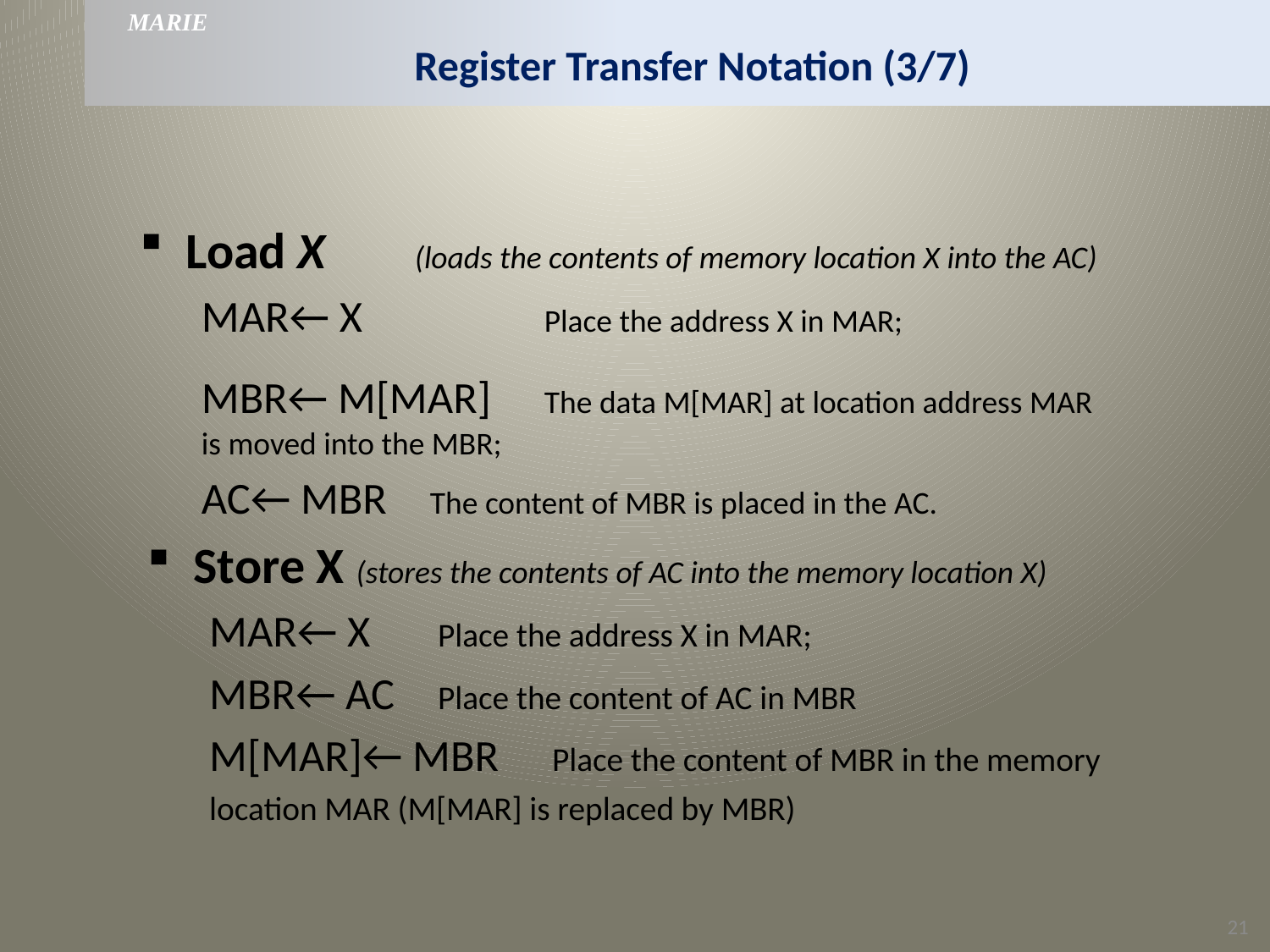

MARIE
# Register Transfer Notation (3/7)
Load X 	(loads the contents of memory location X into the AC)
MAR← X 	 		Place the address X in MAR;
MBR← M[MAR] 		The data M[MAR] at location address MAR
				is moved into the MBR;
AC← MBR		The content of MBR is placed in the AC.
Store X (stores the contents of AC into the memory location X)
MAR← X			Place the address X in MAR;
MBR← AC		Place the content of AC in MBR
M[MAR]← MBR		Place the content of MBR in the memory
				location MAR (M[MAR] is replaced by MBR)